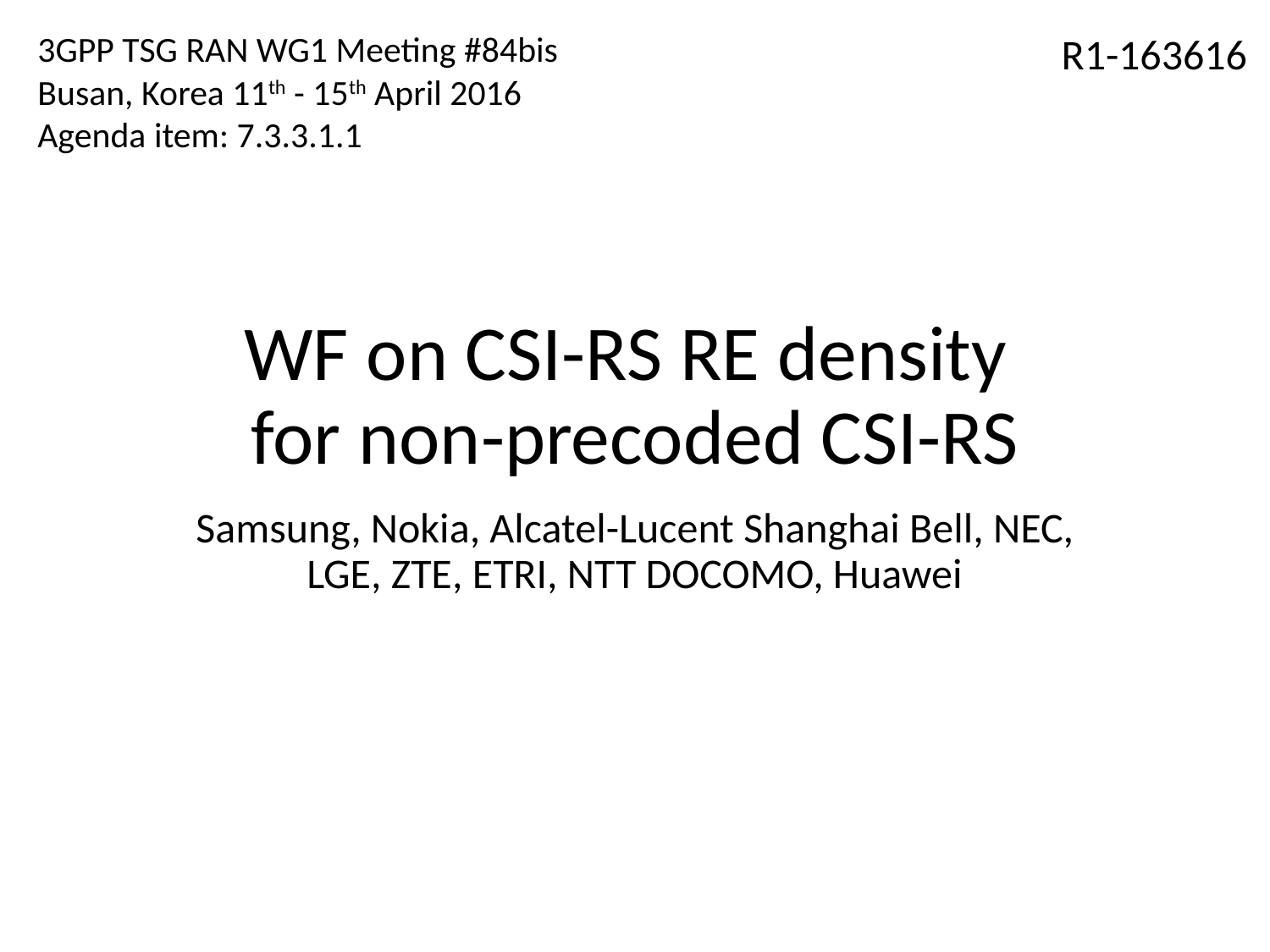

3GPP TSG RAN WG1 Meeting #84bis
Busan, Korea 11th - 15th April 2016
Agenda item: 7.3.3.1.1
R1-163616
# WF on CSI-RS RE density for non-precoded CSI-RS
Samsung, Nokia, Alcatel-Lucent Shanghai Bell, NEC, LGE, ZTE, ETRI, NTT DOCOMO, Huawei